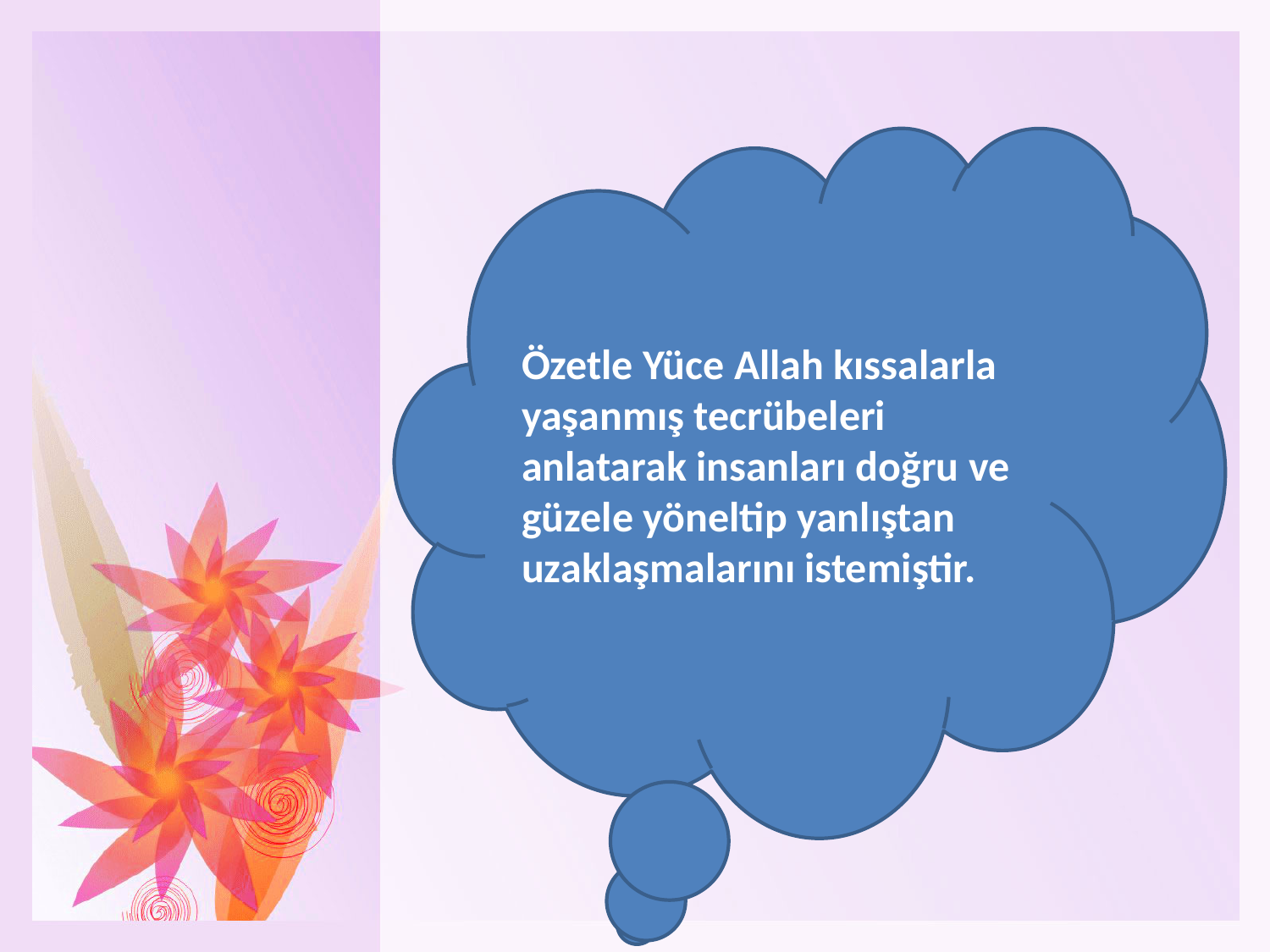

Özetle Yüce Allah kıssalarla yaşanmış tecrübeleri anlatarak insanları doğru ve güzele yöneltip yanlıştan uzaklaşmalarını istemiştir.